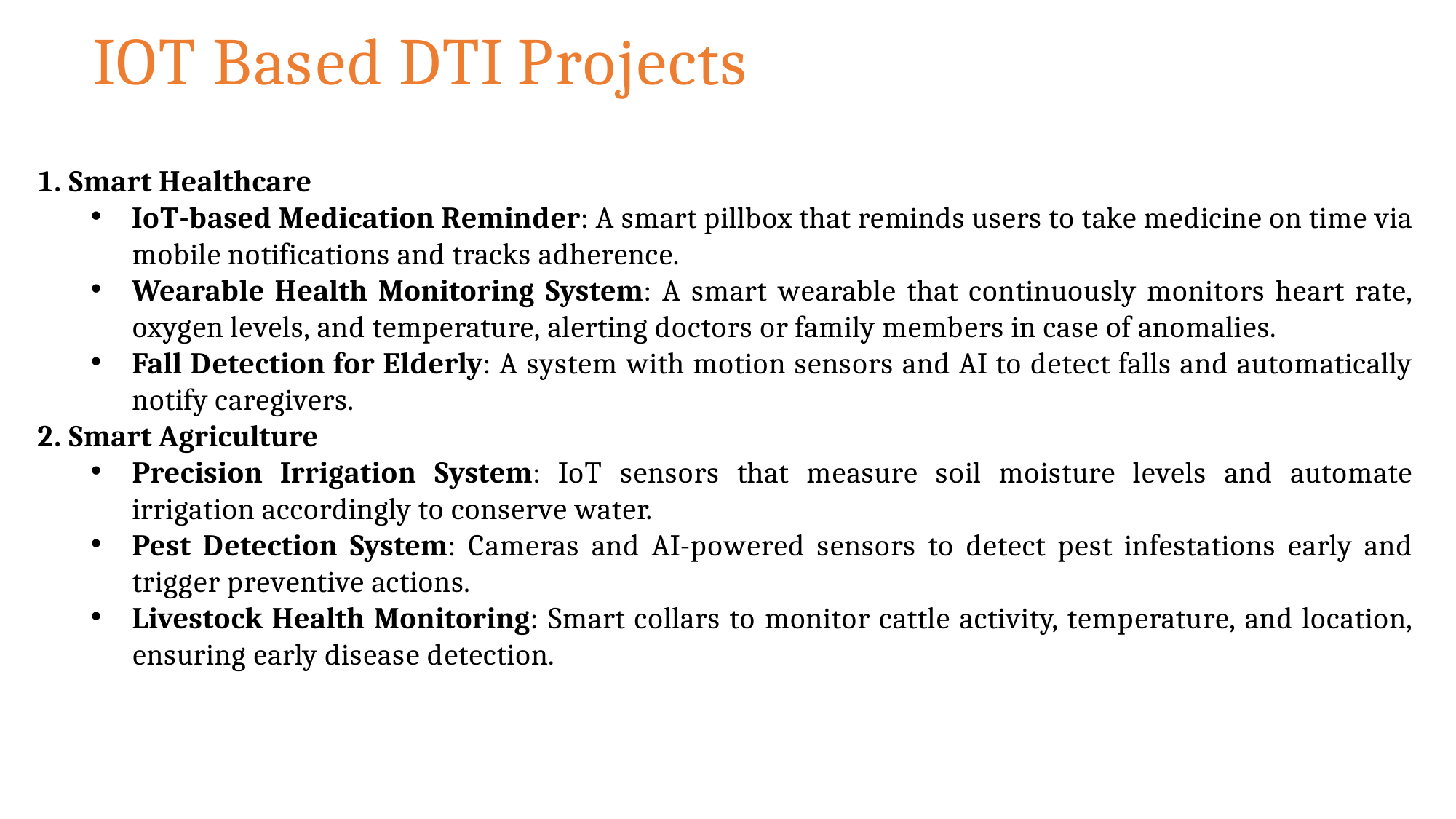

IOT Based DTI Projects
1. Smart Healthcare
IoT-based Medication Reminder: A smart pillbox that reminds users to take medicine on time via mobile notifications and tracks adherence.
Wearable Health Monitoring System: A smart wearable that continuously monitors heart rate, oxygen levels, and temperature, alerting doctors or family members in case of anomalies.
Fall Detection for Elderly: A system with motion sensors and AI to detect falls and automatically notify caregivers.
2. Smart Agriculture
Precision Irrigation System: IoT sensors that measure soil moisture levels and automate irrigation accordingly to conserve water.
Pest Detection System: Cameras and AI-powered sensors to detect pest infestations early and trigger preventive actions.
Livestock Health Monitoring: Smart collars to monitor cattle activity, temperature, and location, ensuring early disease detection.